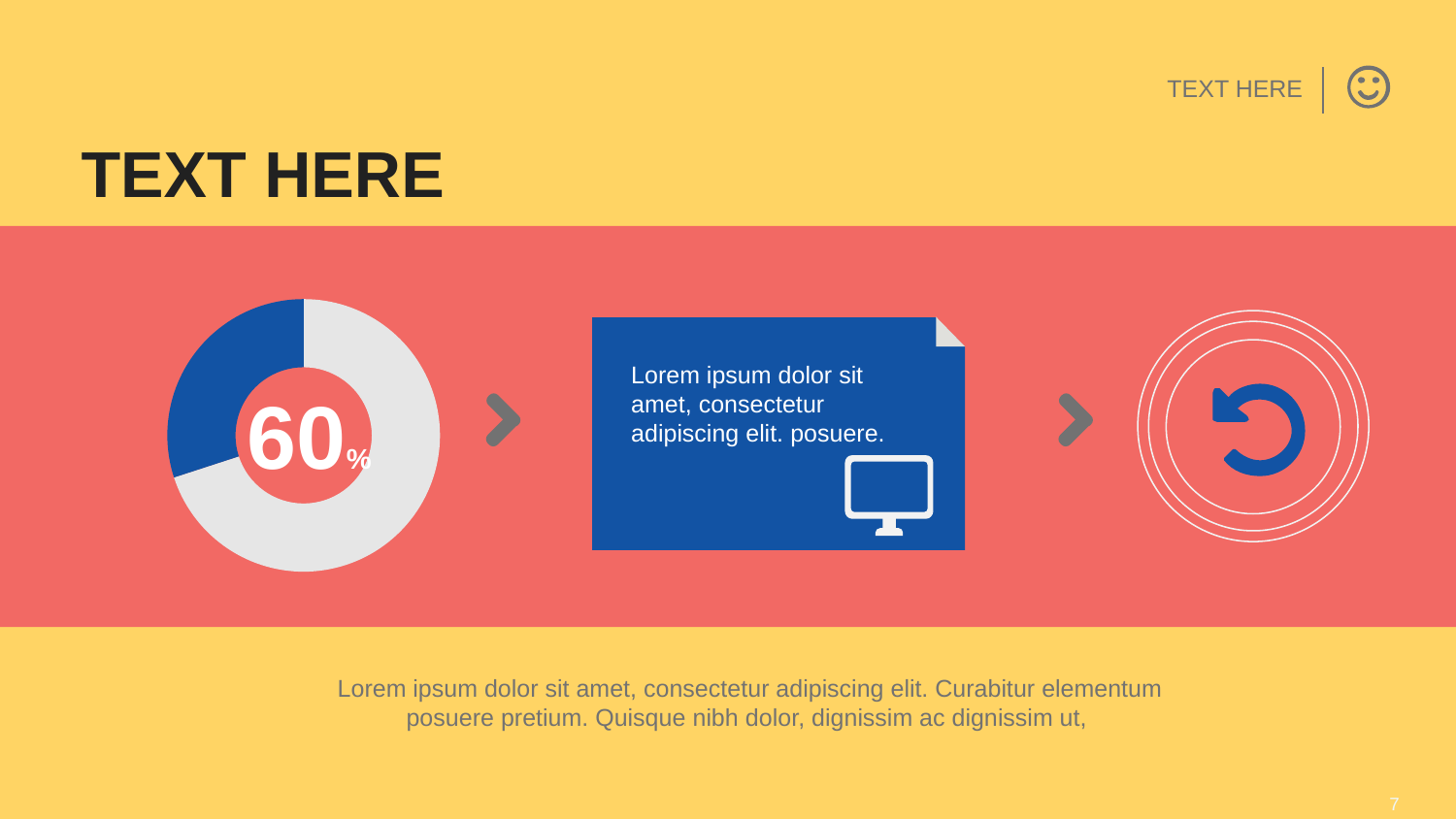

TEXT HERE

TEXT HERE

### Chart

| Category |  |
|---|---|

Lorem ipsum dolor sit amet, consectetur adipiscing elit. posuere.
60%

Lorem ipsum dolor sit amet, consectetur adipiscing elit. Curabitur elementum posuere pretium. Quisque nibh dolor, dignissim ac dignissim ut,